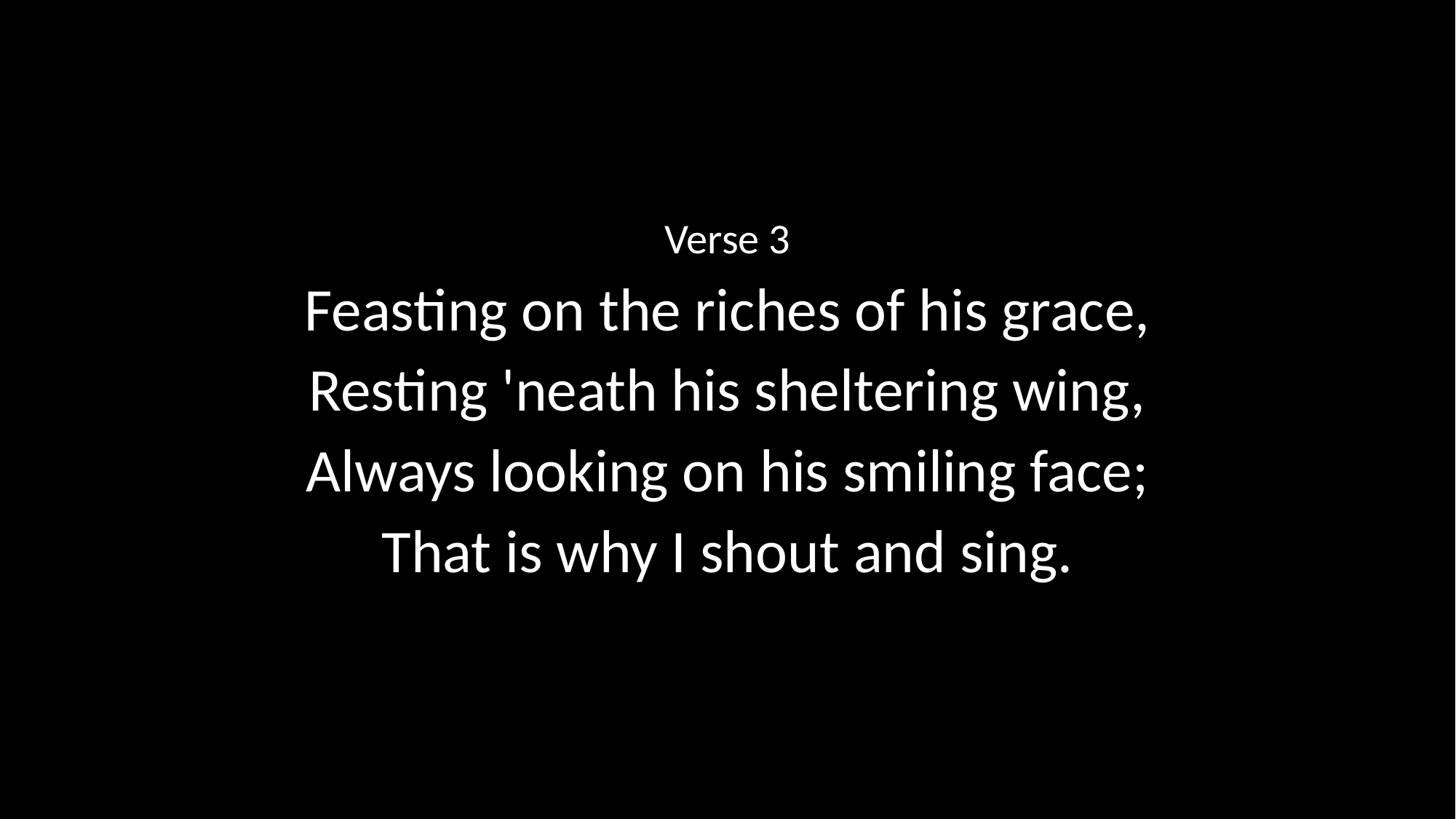

Verse 3
Feasting on the riches of his grace,
Resting 'neath his sheltering wing,
Always looking on his smiling face;
That is why I shout and sing.